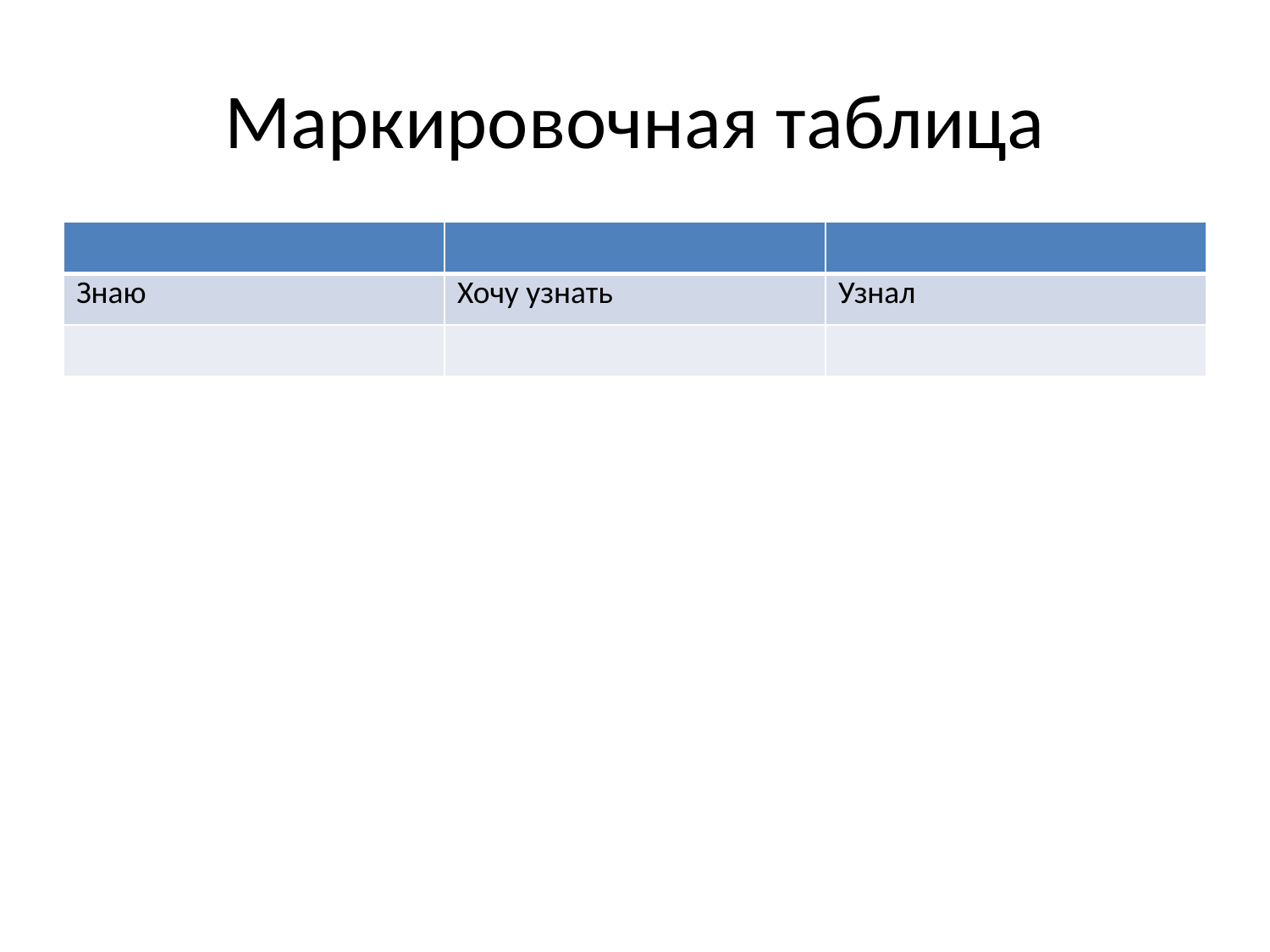

# Маркировочная таблица
|  |  |  |
| --- | --- | --- |
| Знаю | Хочу узнать | Узнал |
|  |  |  |